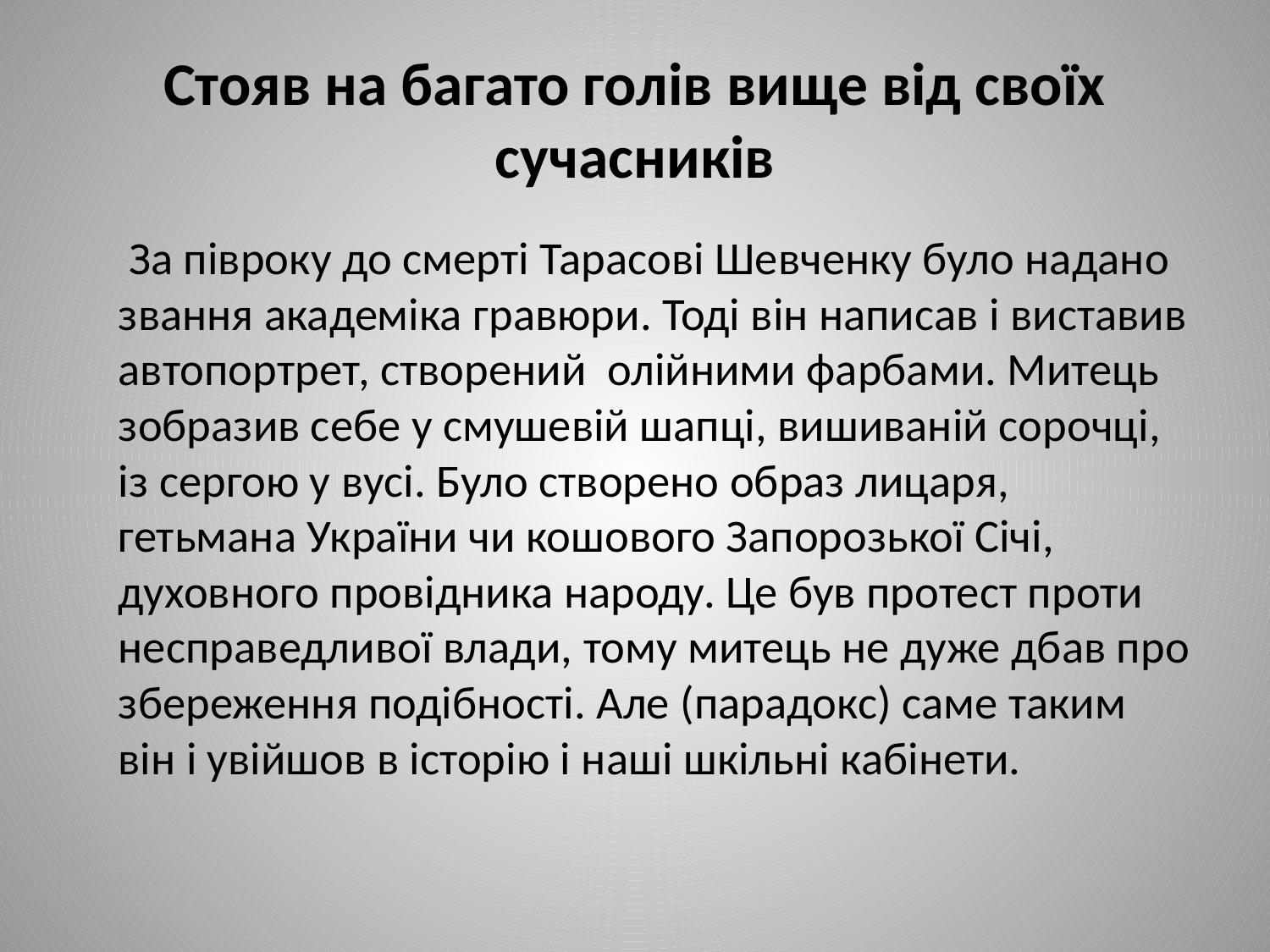

# Стояв на багато голів вище від своїх сучасників
     За півроку до смерті Тарасові Шевченку було надано звання академіка гравюри. Тоді він написав і виставив автопортрет, створений  олійними фарбами. Митець зобразив себе у смушевій шапці, вишиваній сорочці, із сергою у вусі. Було створено образ лицаря, гетьмана України чи кошового Запорозької Січі, духовного провідника народу. Це був протест проти несправедливої влади, тому митець не дуже дбав про збереження подібності. Але (парадокс) саме таким він і увійшов в історію і наші шкільні кабінети.